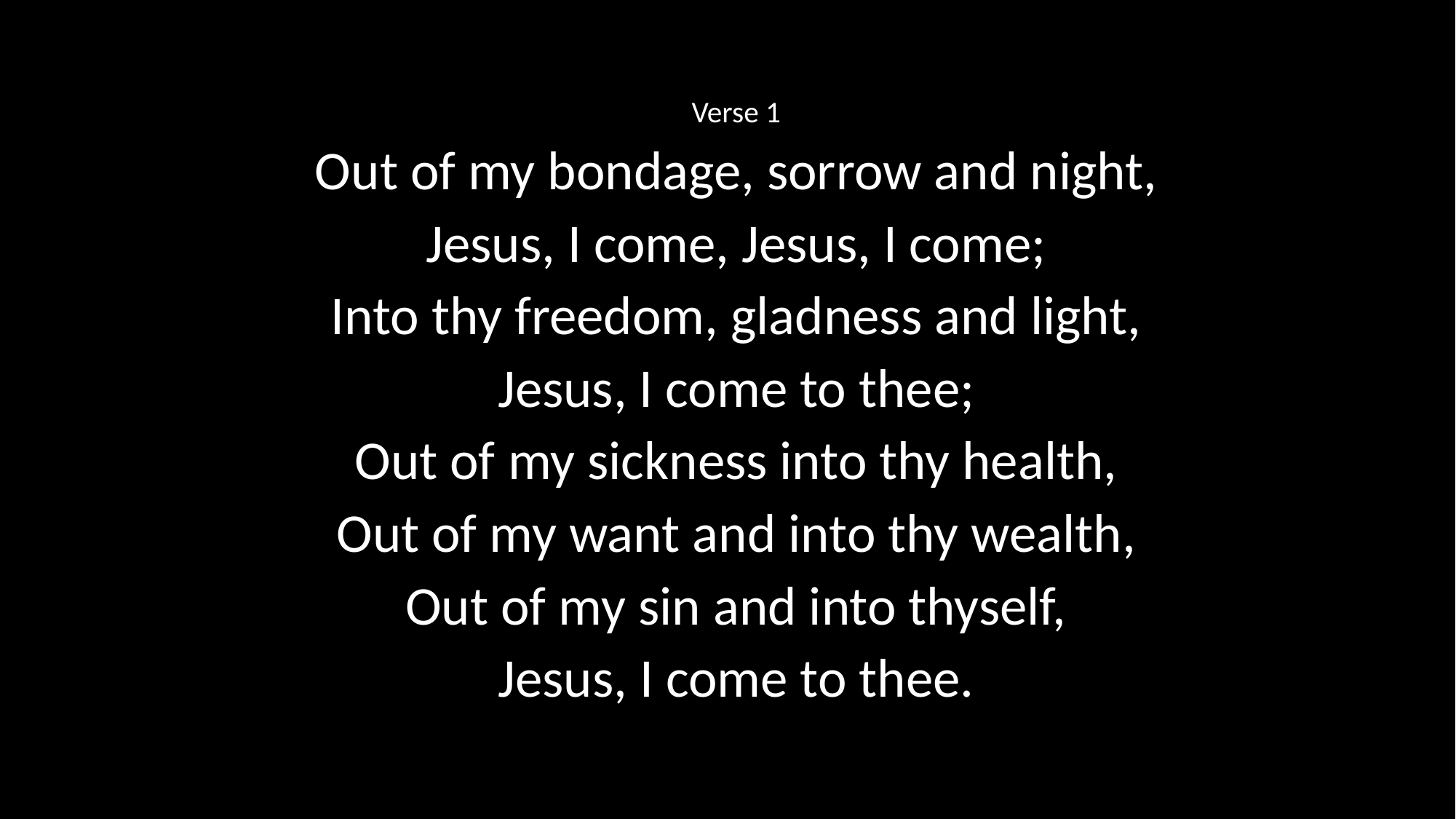

Verse 1
Out of my bondage, sorrow and night,
Jesus, I come, Jesus, I come;
Into thy freedom, gladness and light,
Jesus, I come to thee;
Out of my sickness into thy health,
Out of my want and into thy wealth,
Out of my sin and into thyself,
Jesus, I come to thee.